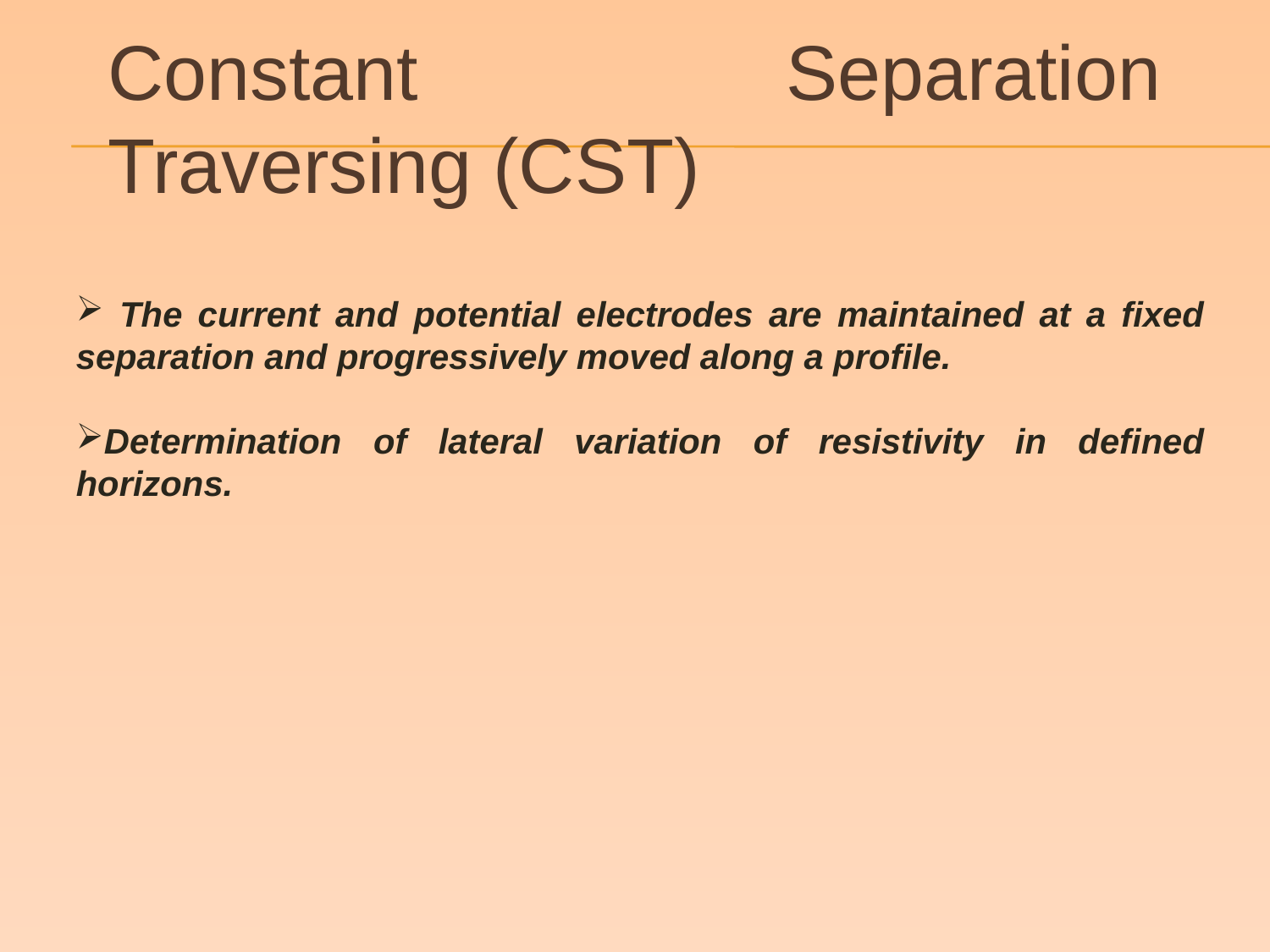

Constant Separation Traversing (CST)
 The current and potential electrodes are maintained at a fixed separation and progressively moved along a profile.

Determination of lateral variation of resistivity in defined horizons.